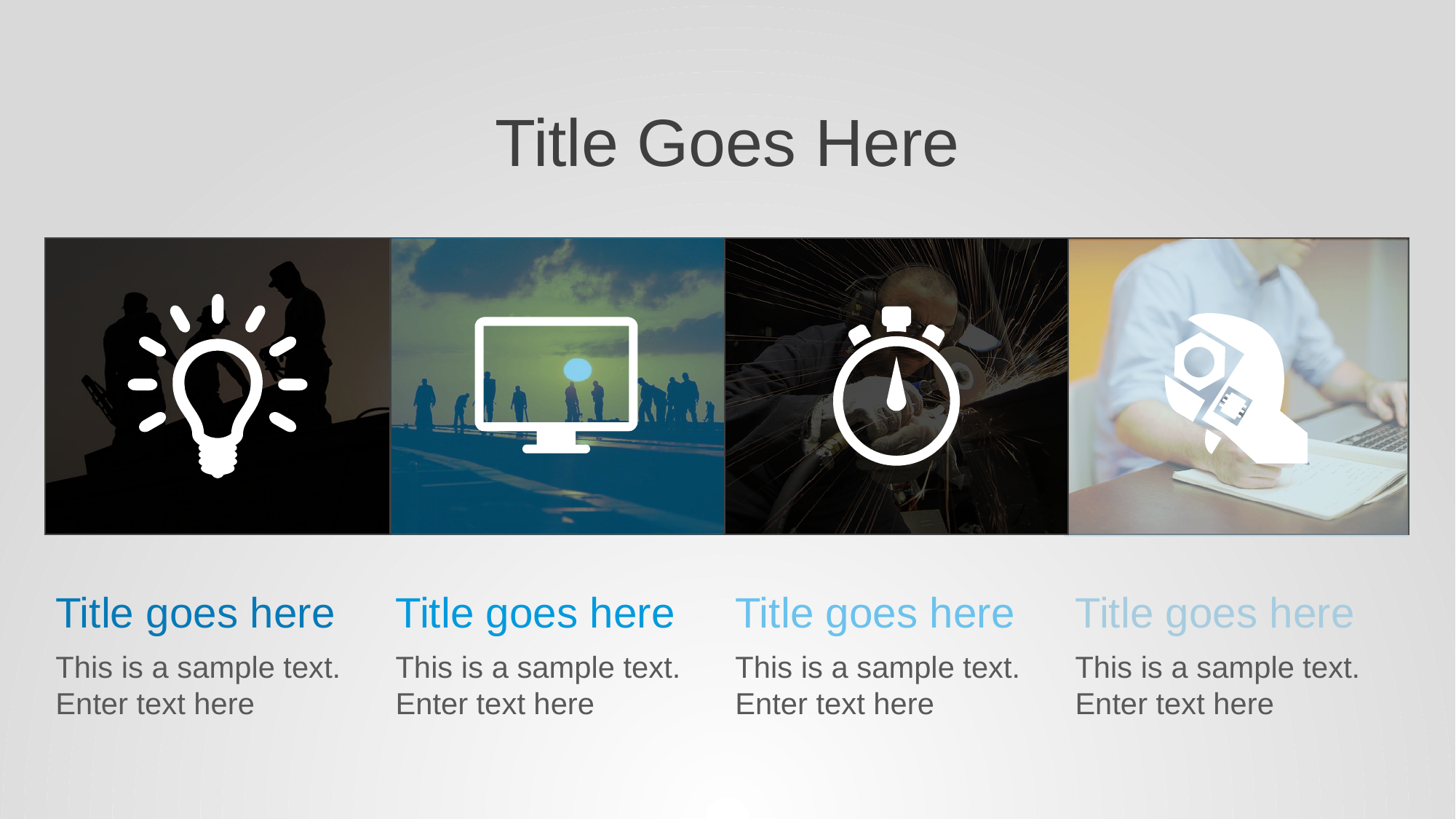

Title Goes Here

Title goes here
This is a sample text. Enter text here
Title goes here
This is a sample text. Enter text here
Title goes here
This is a sample text. Enter text here
Title goes here
This is a sample text. Enter text here